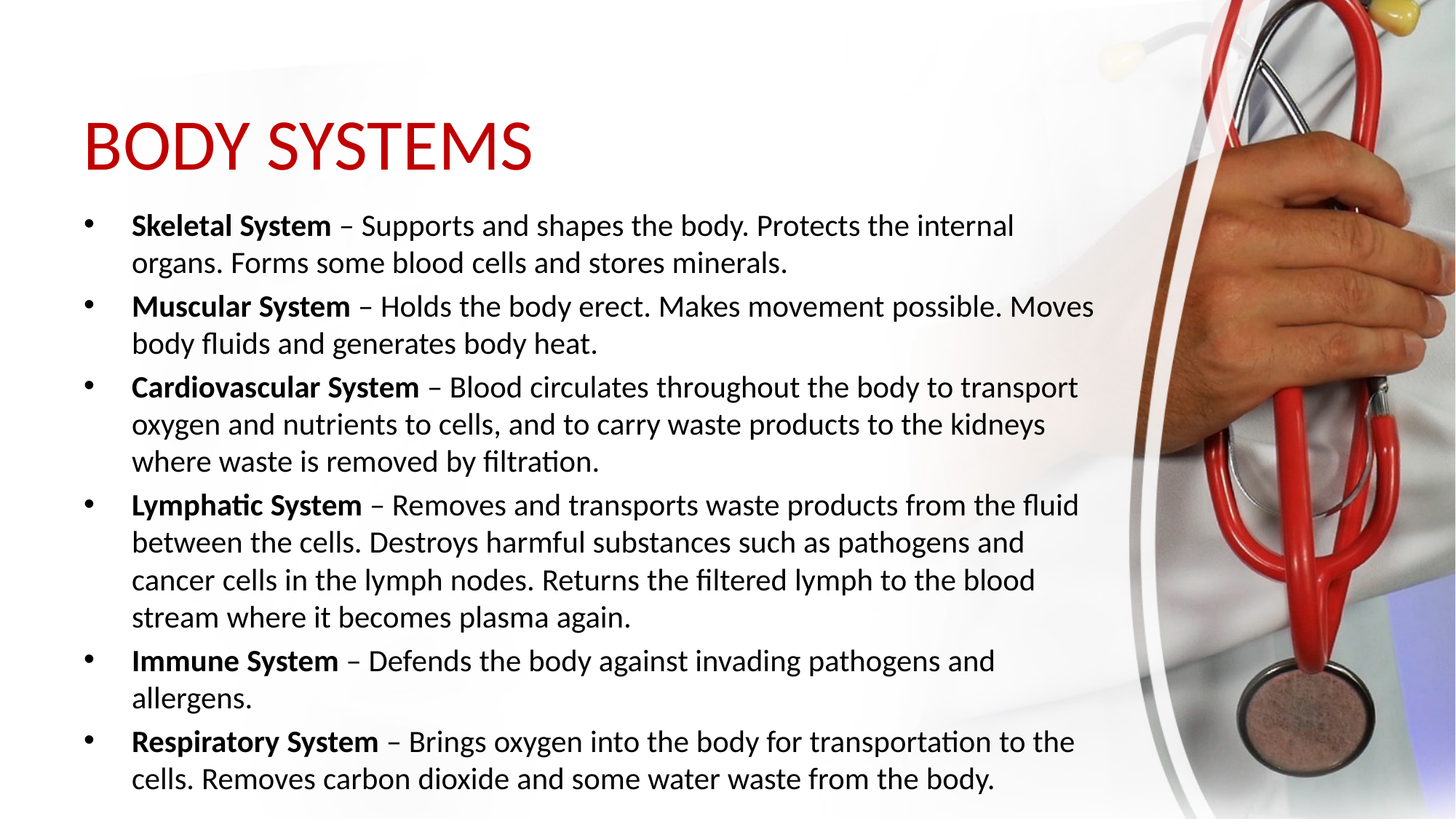

# BODY SYSTEMS
Skeletal System – Supports and shapes the body. Protects the internal organs. Forms some blood cells and stores minerals.
Muscular System – Holds the body erect. Makes movement possible. Moves body fluids and generates body heat.
Cardiovascular System – Blood circulates throughout the body to transport oxygen and nutrients to cells, and to carry waste products to the kidneys where waste is removed by filtration.
Lymphatic System – Removes and transports waste products from the fluid between the cells. Destroys harmful substances such as pathogens and cancer cells in the lymph nodes. Returns the filtered lymph to the blood stream where it becomes plasma again.
Immune System – Defends the body against invading pathogens and allergens.
Respiratory System – Brings oxygen into the body for transportation to the cells. Removes carbon dioxide and some water waste from the body.